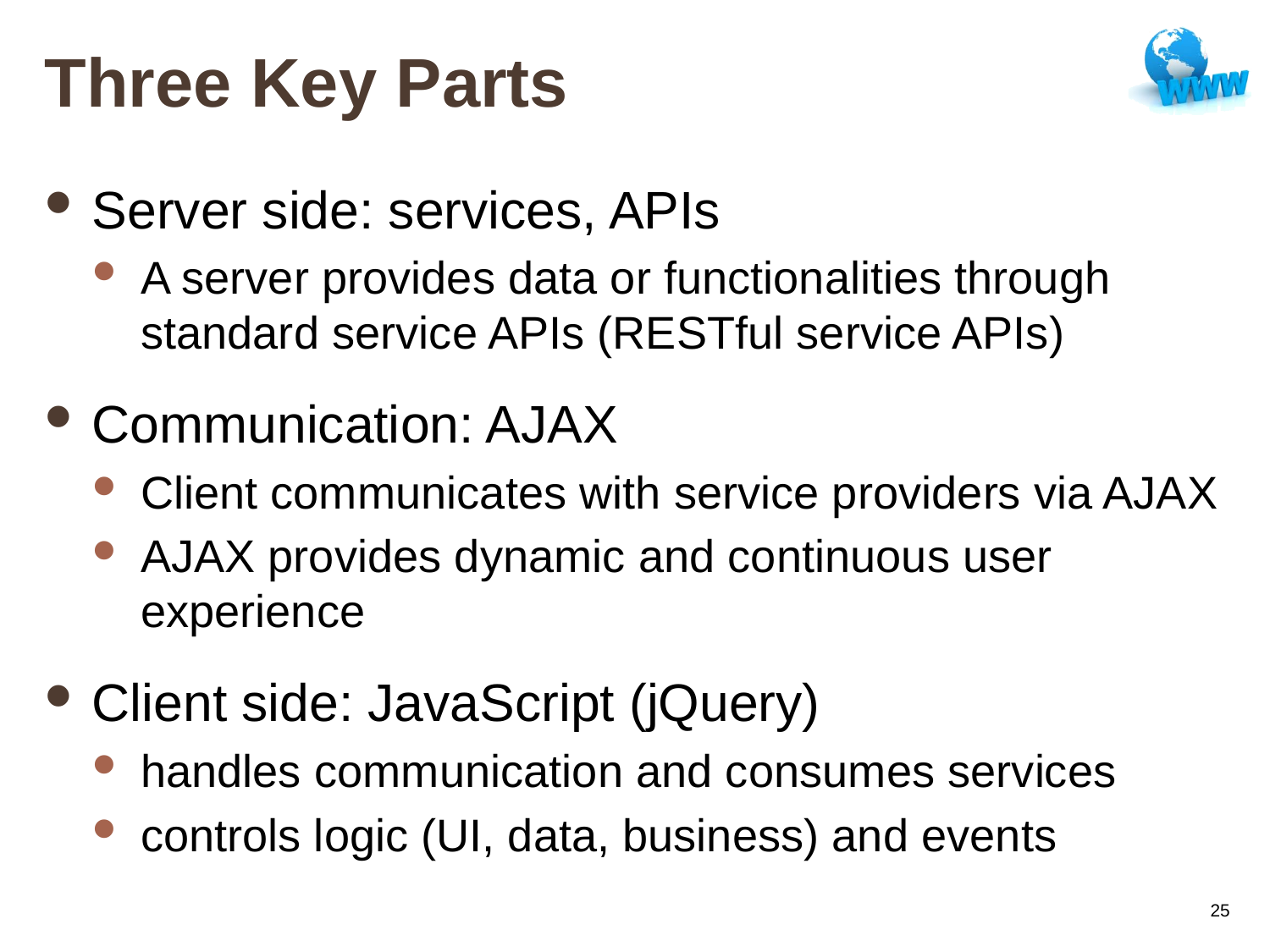

# Three Key Parts
Server side: services, APIs
A server provides data or functionalities through standard service APIs (RESTful service APIs)
Communication: AJAX
Client communicates with service providers via AJAX
AJAX provides dynamic and continuous user experience
Client side: JavaScript (jQuery)
handles communication and consumes services
controls logic (UI, data, business) and events

25